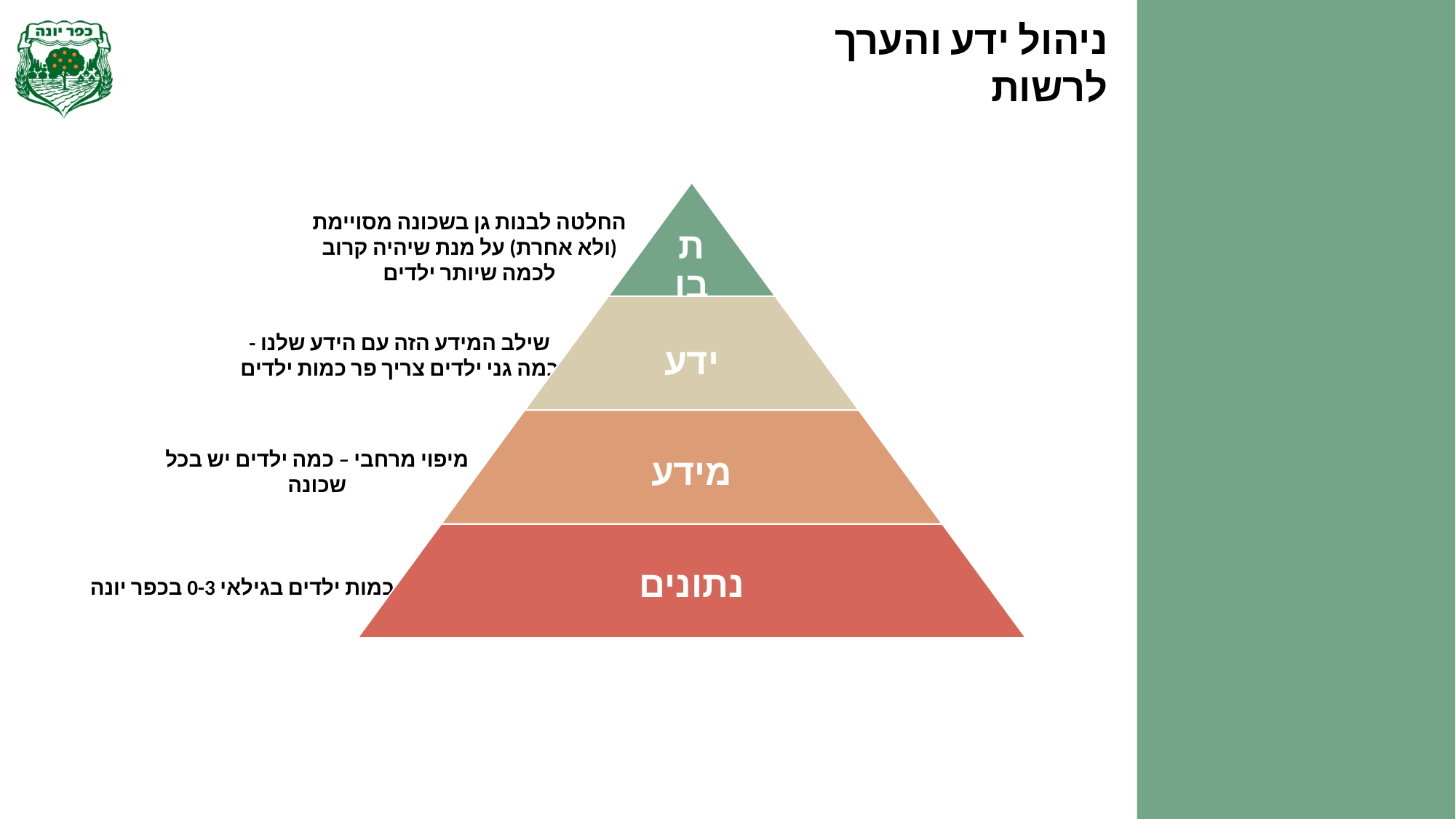

ניהול ידע והערך לרשות

תבונה
ידע
מידע
נתונים
החלטה לבנות גן בשכונה מסויימת (ולא אחרת) על מנת שיהיה קרוב לכמה שיותר ילדים
שילב המידע הזה עם הידע שלנו - כמה גני ילדים צריך פר כמות ילדים
מיפוי מרחבי – כמה ילדים יש בכל שכונה
כמות ילדים בגילאי 0-3 בכפר יונה